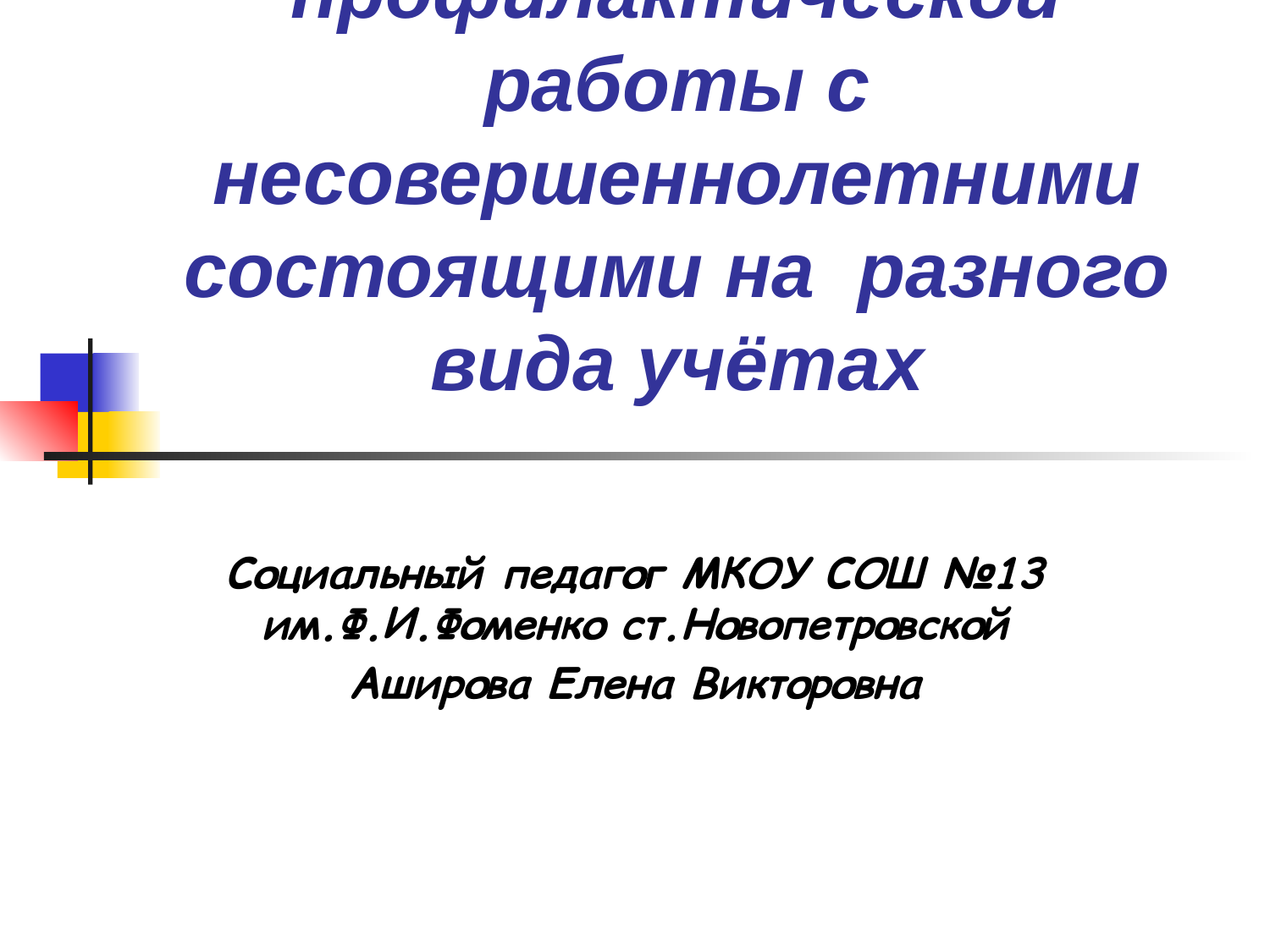

# Модель индивидуально-профилактической работы с несовершеннолетними состоящими на  разного вида учётах
Социальный педагог МКОУ СОШ №13 им.Ф.И.Фоменко ст.Новопетровской
Аширова Елена Викторовна